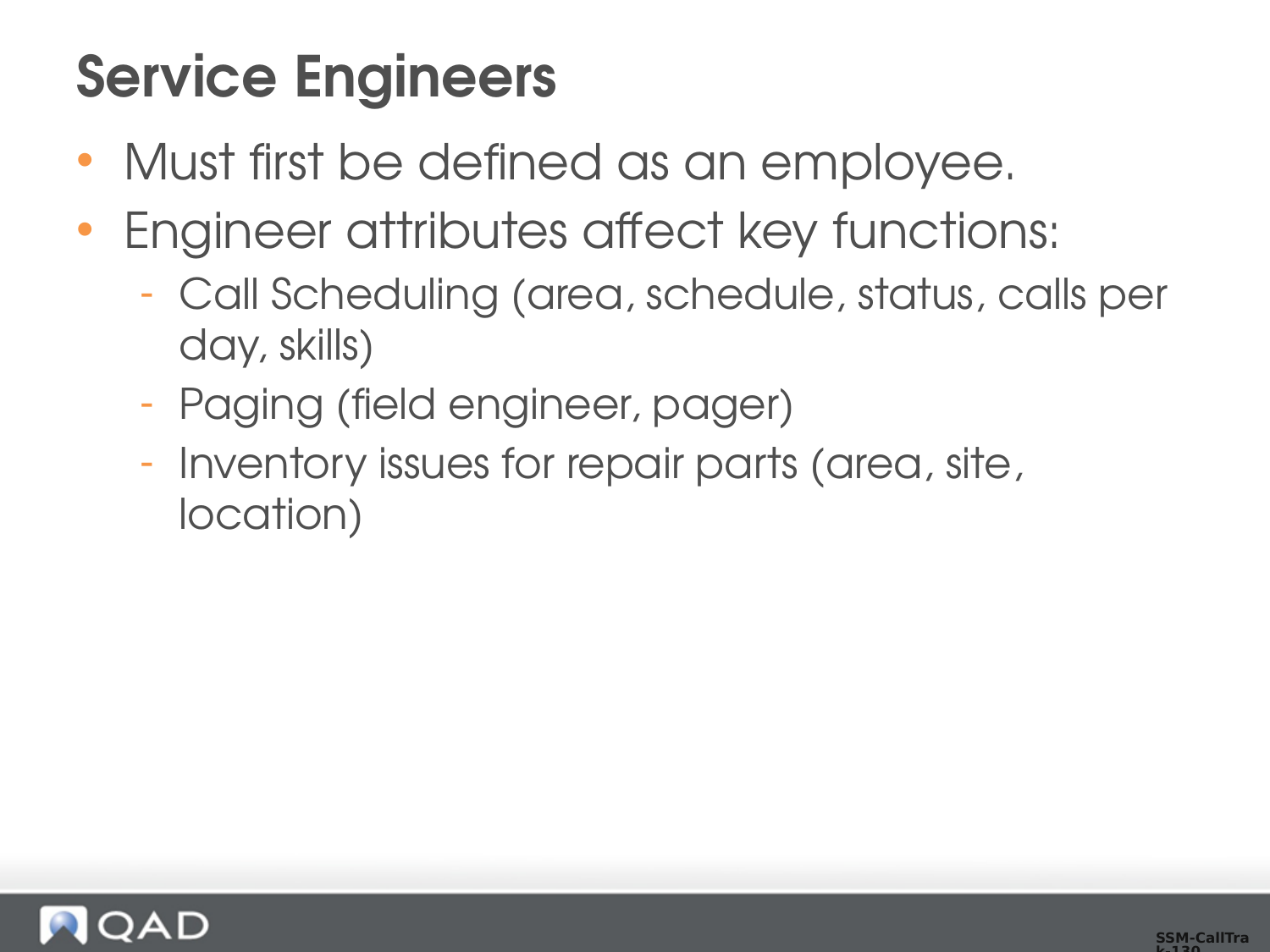

# Service Engineers
Must first be defined as an employee.
Engineer attributes affect key functions:
Call Scheduling (area, schedule, status, calls per day, skills)
Paging (field engineer, pager)
Inventory issues for repair parts (area, site, location)

SSM-CallTrak-130